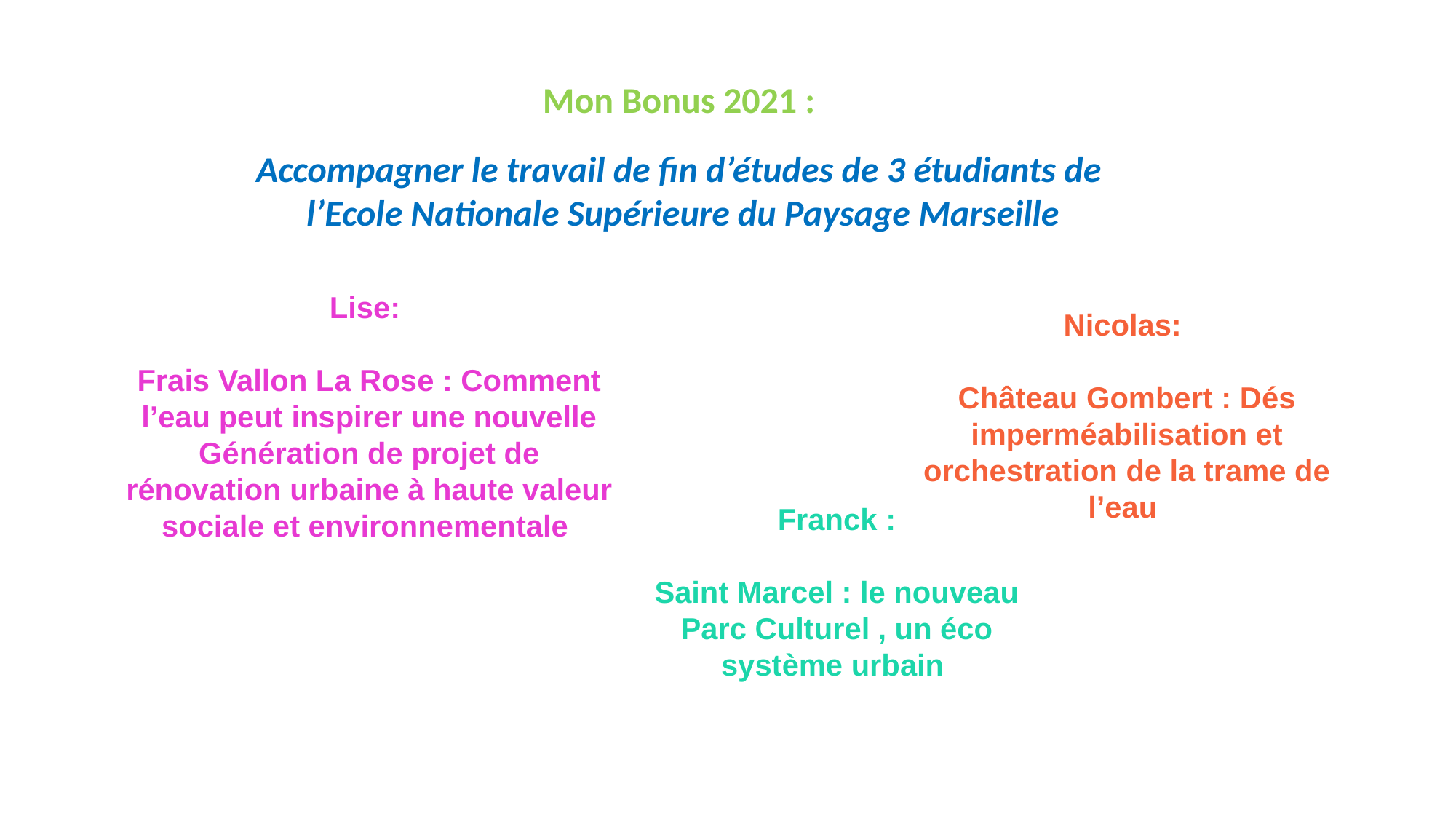

Mon Bonus 2021 :

Accompagner le travail de fin d’études de 3 étudiants de
l’Ecole Nationale Supérieure du Paysage Marseille
Lise:

Frais Vallon La Rose : Comment l’eau peut inspirer une nouvelle Génération de projet de rénovation urbaine à haute valeur sociale et environnementale
Nicolas:

Château Gombert : Dés imperméabilisation et orchestration de la trame de l’eau
Franck :

Saint Marcel : le nouveau Parc Culturel , un éco système urbain